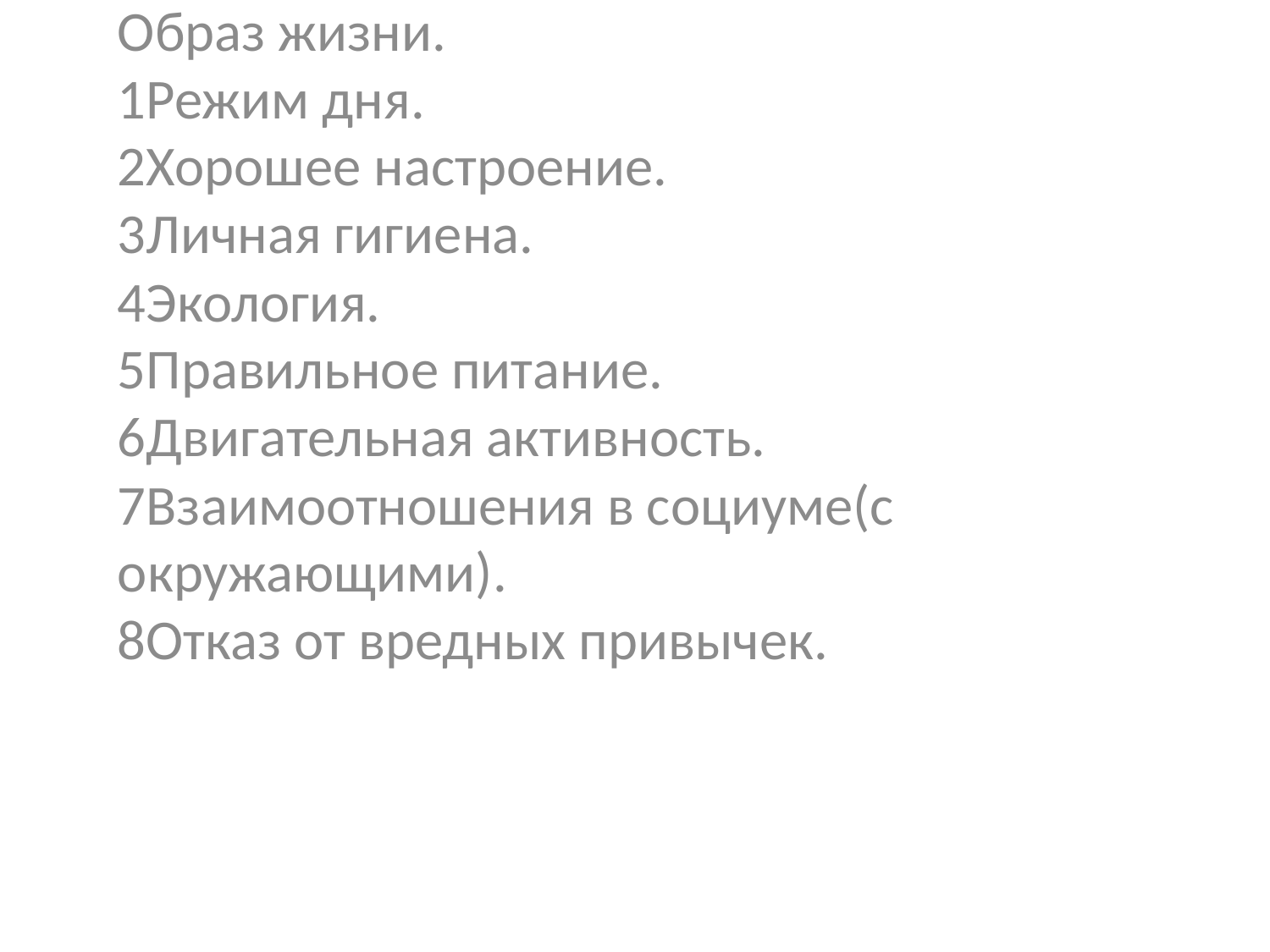

Дом здоровья.
Образ жизни.
1Режим дня.
2Хорошее настроение.
3Личная гигиена.
4Экология.
5Правильное питание.
6Двигательная активность.
7Взаимоотношения в социуме(с окружающими).
8Отказ от вредных привычек.

#